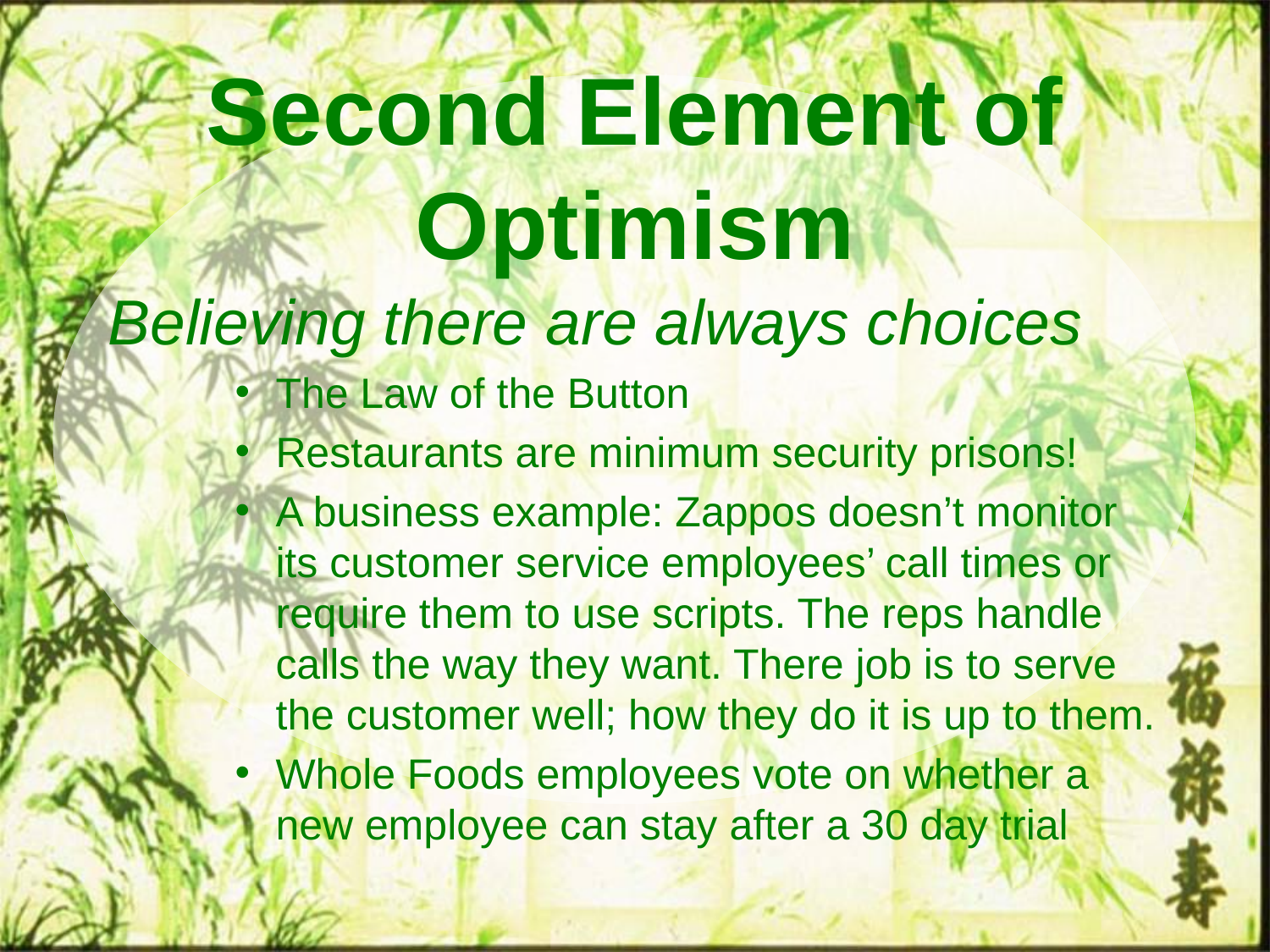

Second Element of Optimism
Believing there are always choices
The Law of the Button
Restaurants are minimum security prisons!
A business example: Zappos doesn’t monitor its customer service employees’ call times or require them to use scripts. The reps handle calls the way they want. There job is to serve the customer well; how they do it is up to them.
Whole Foods employees vote on whether a new employee can stay after a 30 day trial